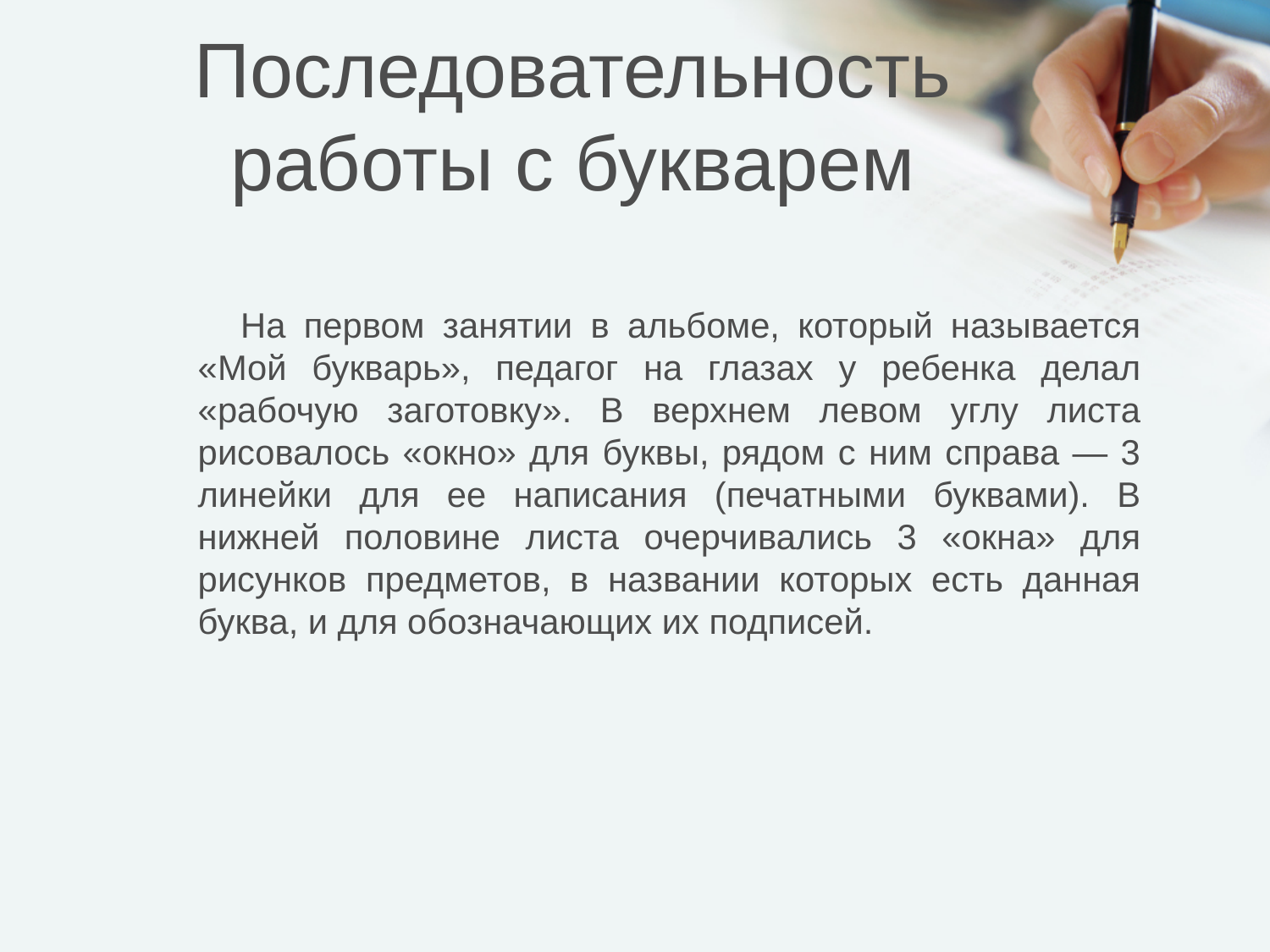

# Последовательность работы с букварем
     На первом занятии в альбоме, который называется «Мой букварь», педагог на глазах у ребенка делал «рабочую заготовку». В верхнем левом углу листа рисовалось «окно» для буквы, рядом с ним справа — 3 линейки для ее написания (печатными буквами). В нижней половине листа очерчивались 3 «окна» для рисунков предметов, в названии которых есть данная буква, и для обозначающих их подписей.